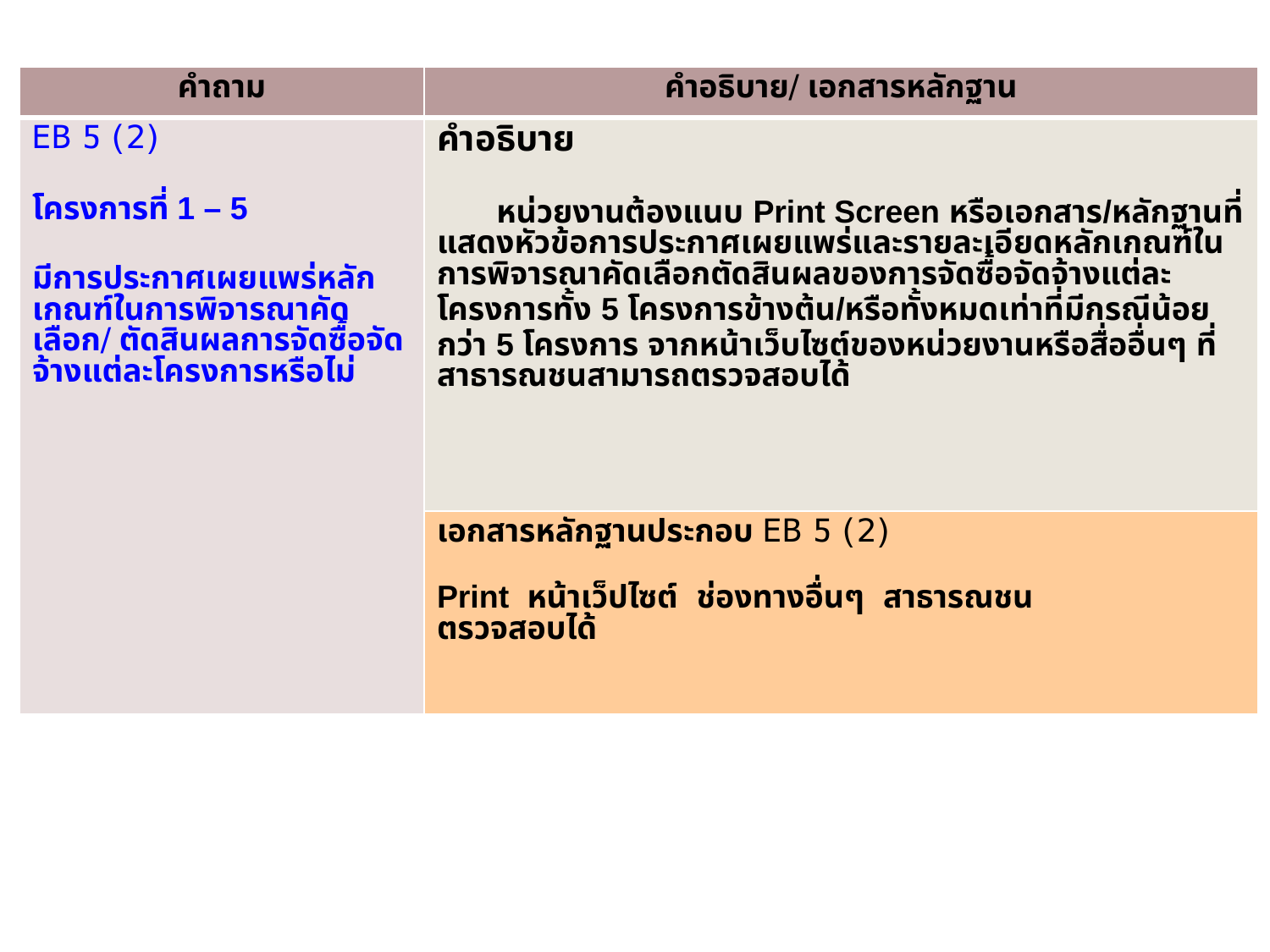

| คำถาม | คำอธิบาย/เอกสารหลักฐาน |
| --- | --- |
| EB 5 (2) โครงการที่ 1 – 5 มีการประกาศเผยแพร่หลักเกณฑ์ในการพิจารณาคัดเลือก/ตัดสินผลการจัดซื้อจัดจ้างแต่ละโครงการหรือไม่ | คำอธิบาย หน่วยงานต้องแนบ Print Screen หรือเอกสาร/หลักฐานที่แสดงหัวข้อการประกาศเผยแพร่และรายละเอียดหลักเกณฑ์ในการพิจารณาคัดเลือกตัดสินผลของการจัดซื้อจัดจ้างแต่ละโครงการทั้ง 5 โครงการข้างต้น/หรือทั้งหมดเท่าที่มีกรณีน้อยกว่า 5 โครงการ จากหน้าเว็บไซต์ของหน่วยงานหรือสื่ออื่นๆ ที่สาธารณชนสามารถตรวจสอบได้ |
|  | เอกสารหลักฐานประกอบ EB 5 (2) Print หน้าเว็ปไซต์ ช่องทางอื่นๆ สาธารณชน ตรวจสอบได้ |